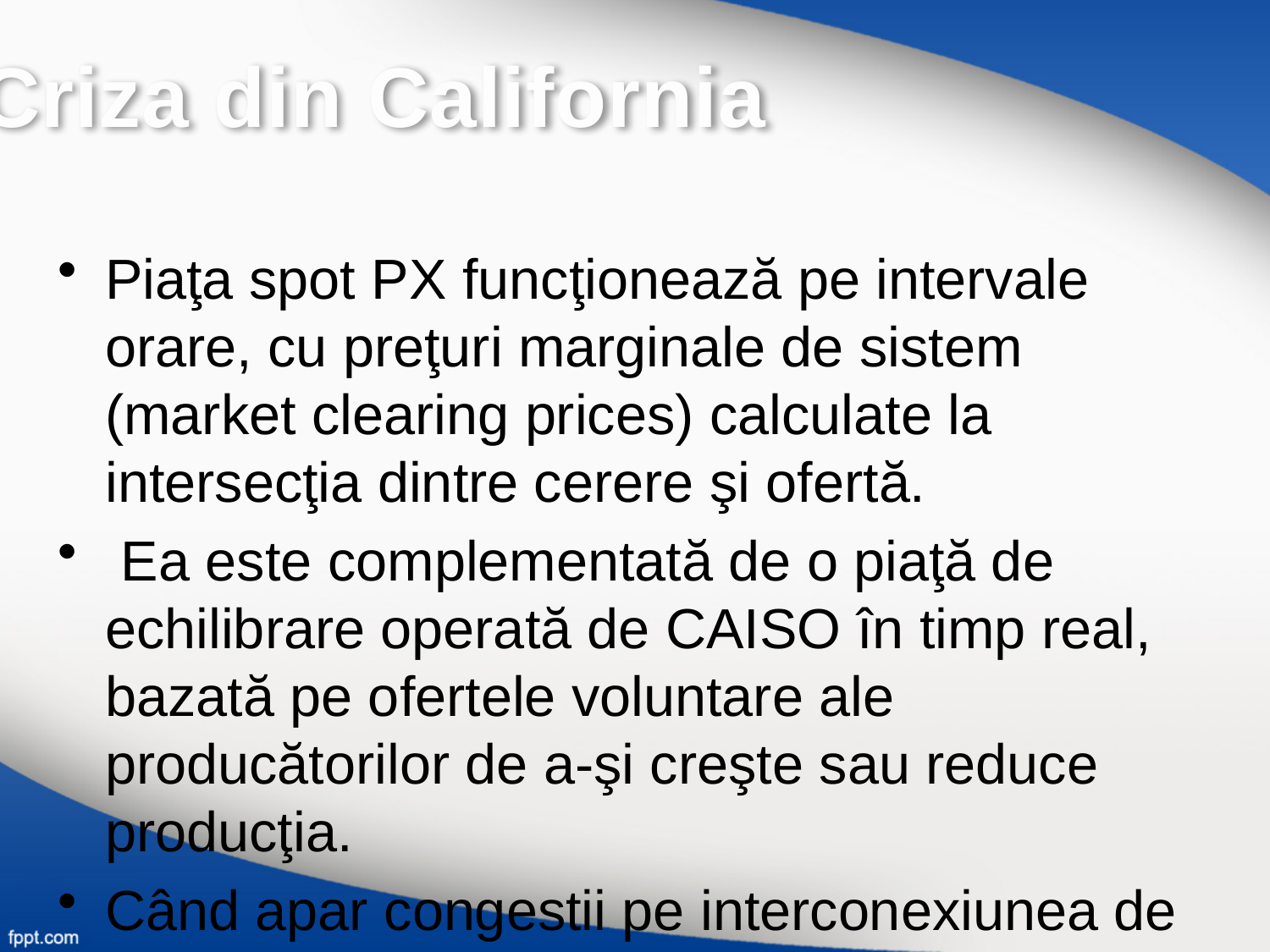

Criza din California
Piaţa spot PX funcţionează pe intervale orare, cu preţuri marginale de sistem (market clearing prices) calculate la intersecţia dintre cerere şi ofertă.
 Ea este complementată de o piaţă de echilibrare operată de CAISO în timp real, bazată pe ofertele voluntare ale producătorilor de a-şi creşte sau reduce producţia.
Când apar congestii pe interconexiunea de numai 3.900 MW "Path 15" dintre nord şi sud, CAISO stabileşte preţuri zonale pentru cele două regiuni ale statului.